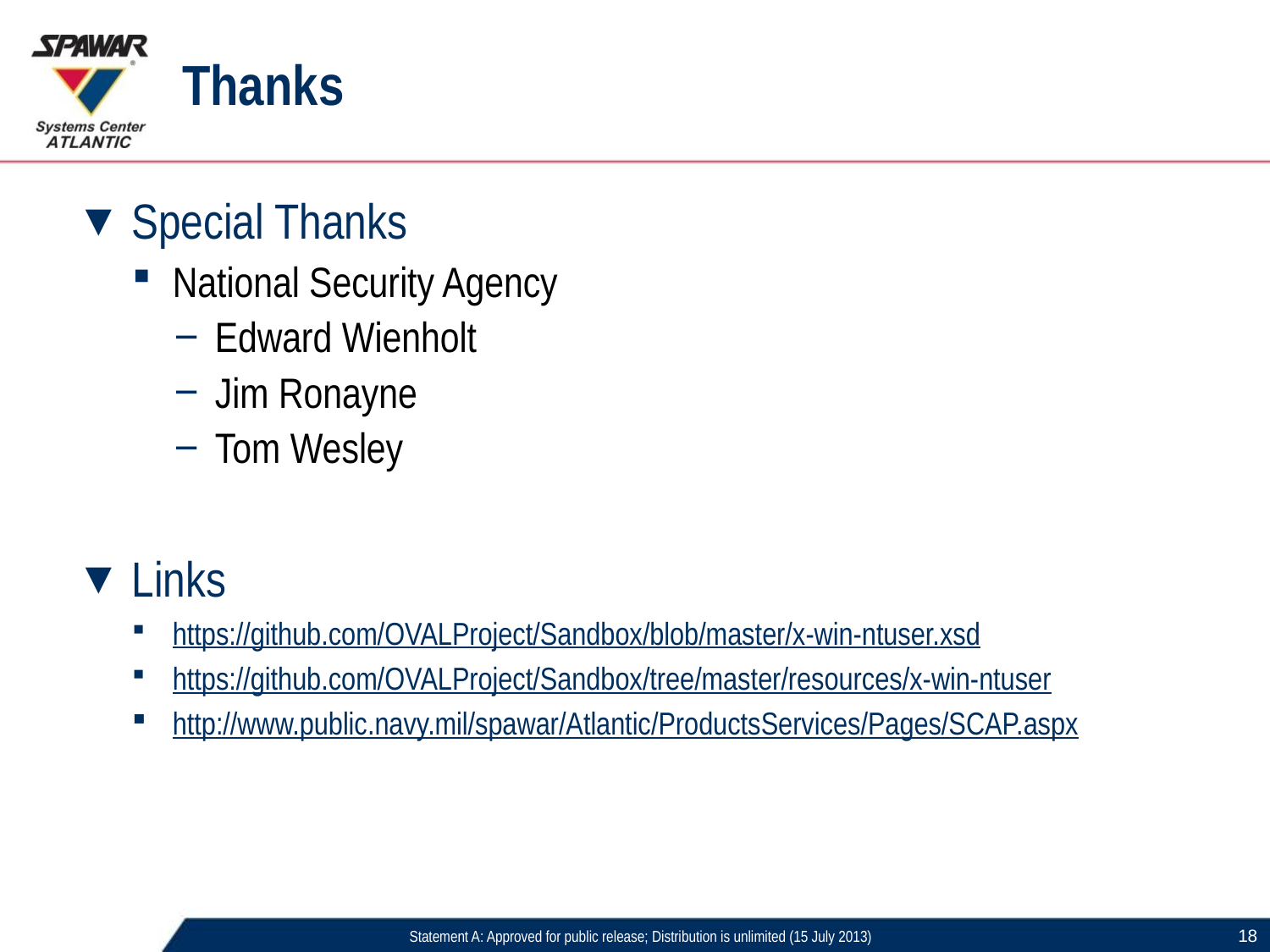

Thanks
Special Thanks
National Security Agency
Edward Wienholt
Jim Ronayne
Tom Wesley

Links
https://github.com/OVALProject/Sandbox/blob/master/x-win-ntuser.xsd
https://github.com/OVALProject/Sandbox/tree/master/resources/x-win-ntuser
http://www.public.navy.mil/spawar/Atlantic/ProductsServices/Pages/SCAP.aspx